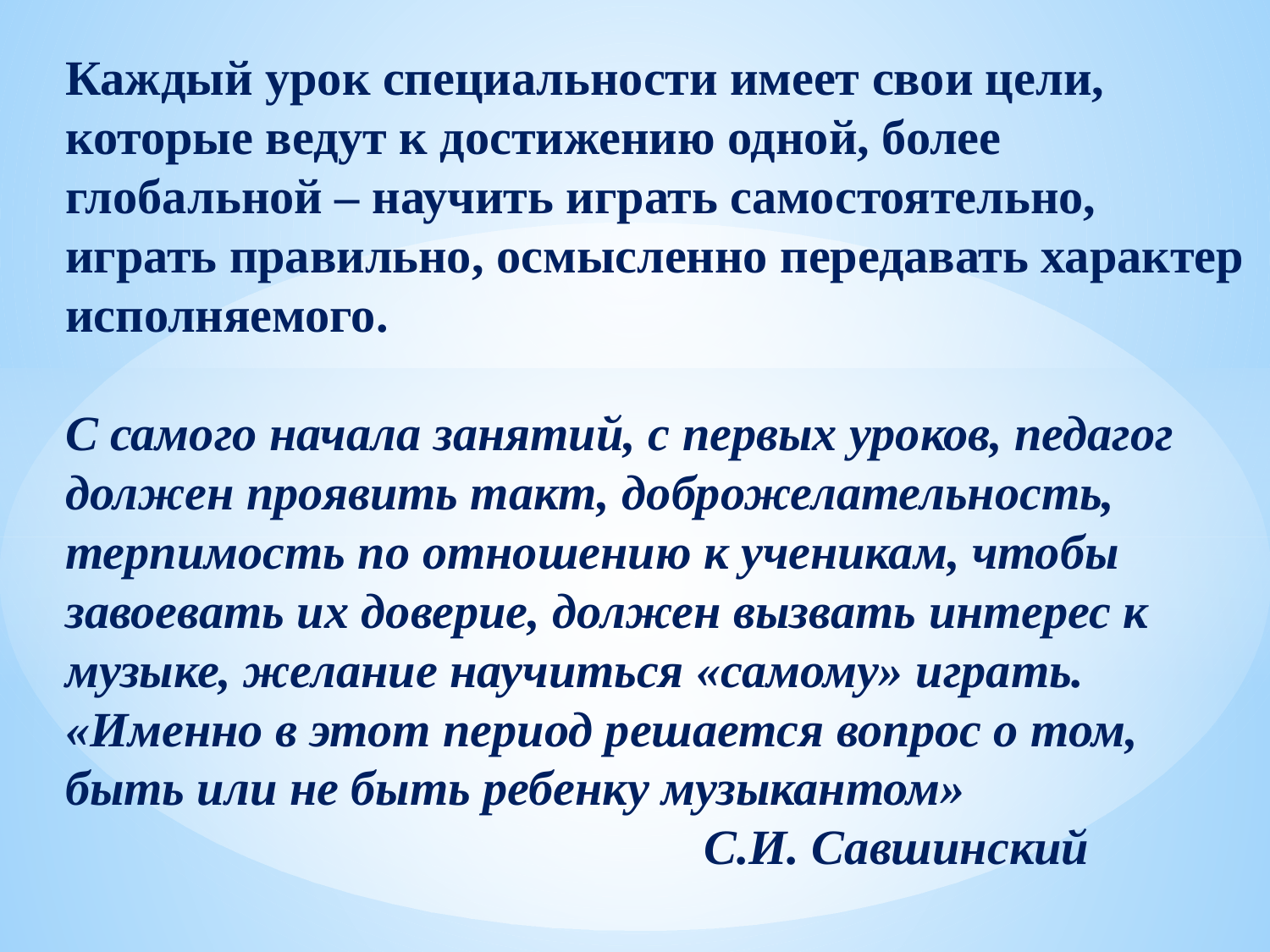

Каждый урок специальности имеет свои цели, которые ведут к достижению одной, более глобальной – научить играть самостоятельно, играть правильно, осмысленно передавать характер исполняемого.

С самого начала занятий, с первых уроков, педагог должен проявить такт, доброжелательность, терпимость по отношению к ученикам, чтобы завоевать их доверие, должен вызвать интерес к музыке, желание научиться «самому» играть. «Именно в этот период решается вопрос о том, быть или не быть ребенку музыкантом»
                                                    С.И. Савшинский